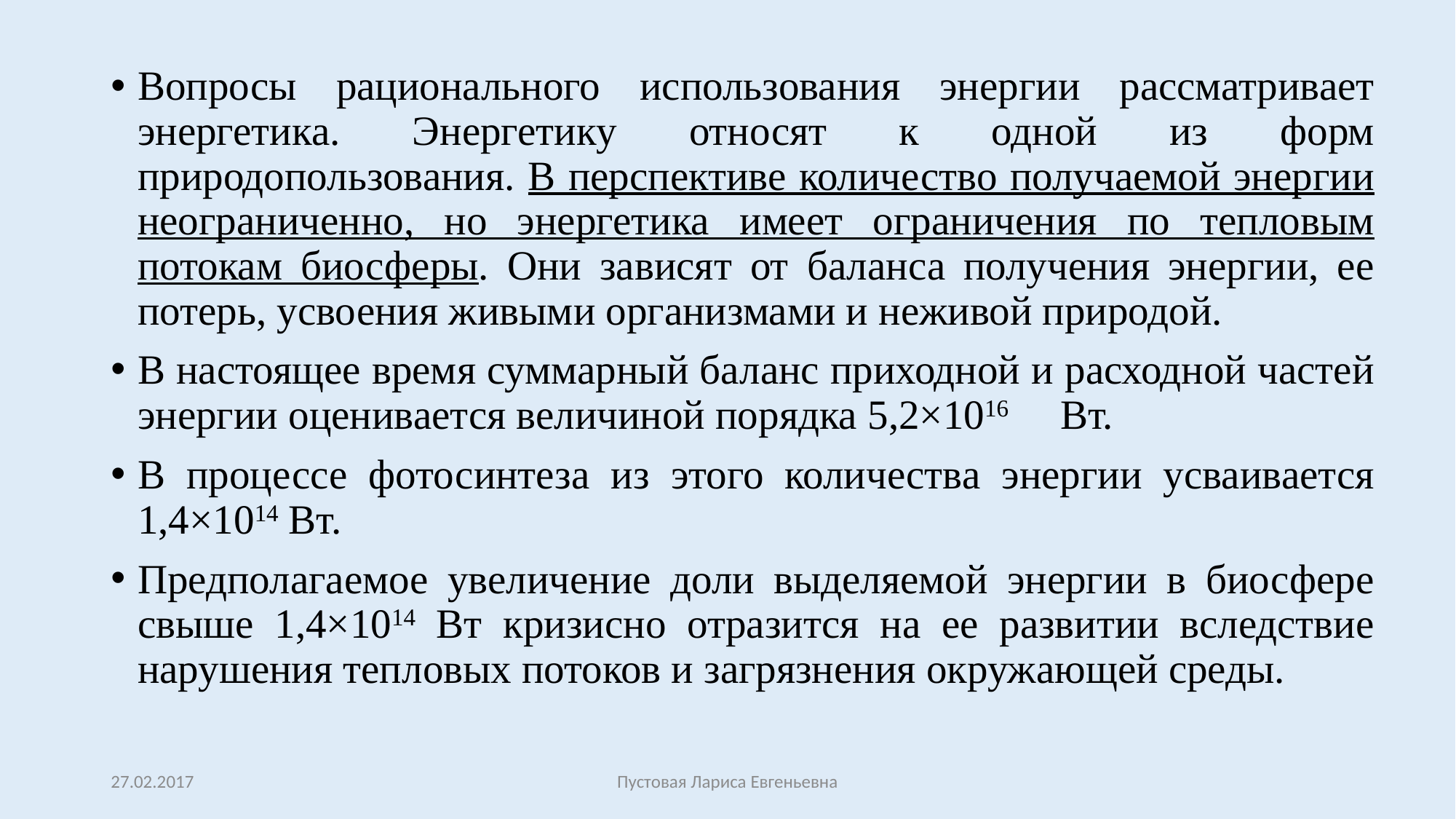

Вопросы рационального использования энергии рассматривает энергетика. Энергетику относят к одной из форм природопользования. В перспективе количество получаемой энергии неограниченно, но энергетика имеет ограничения по тепловым потокам биосферы. Они зависят от баланса получения энергии, ее потерь, усвоения живыми организмами и неживой природой.
В настоящее время суммарный баланс приходной и расходной частей энергии оценивается величиной порядка 5,2×1016     Вт.
В процессе фотосинтеза из этого количества энергии усваивается 1,4×1014 Вт.
Предполагаемое увеличение доли выделяемой энергии в биосфере свыше 1,4×1014 Вт кризисно отразится на ее развитии вследствие нарушения тепловых потоков и загрязнения окружающей среды.
27.02.2017
Пустовая Лариса Евгеньевна